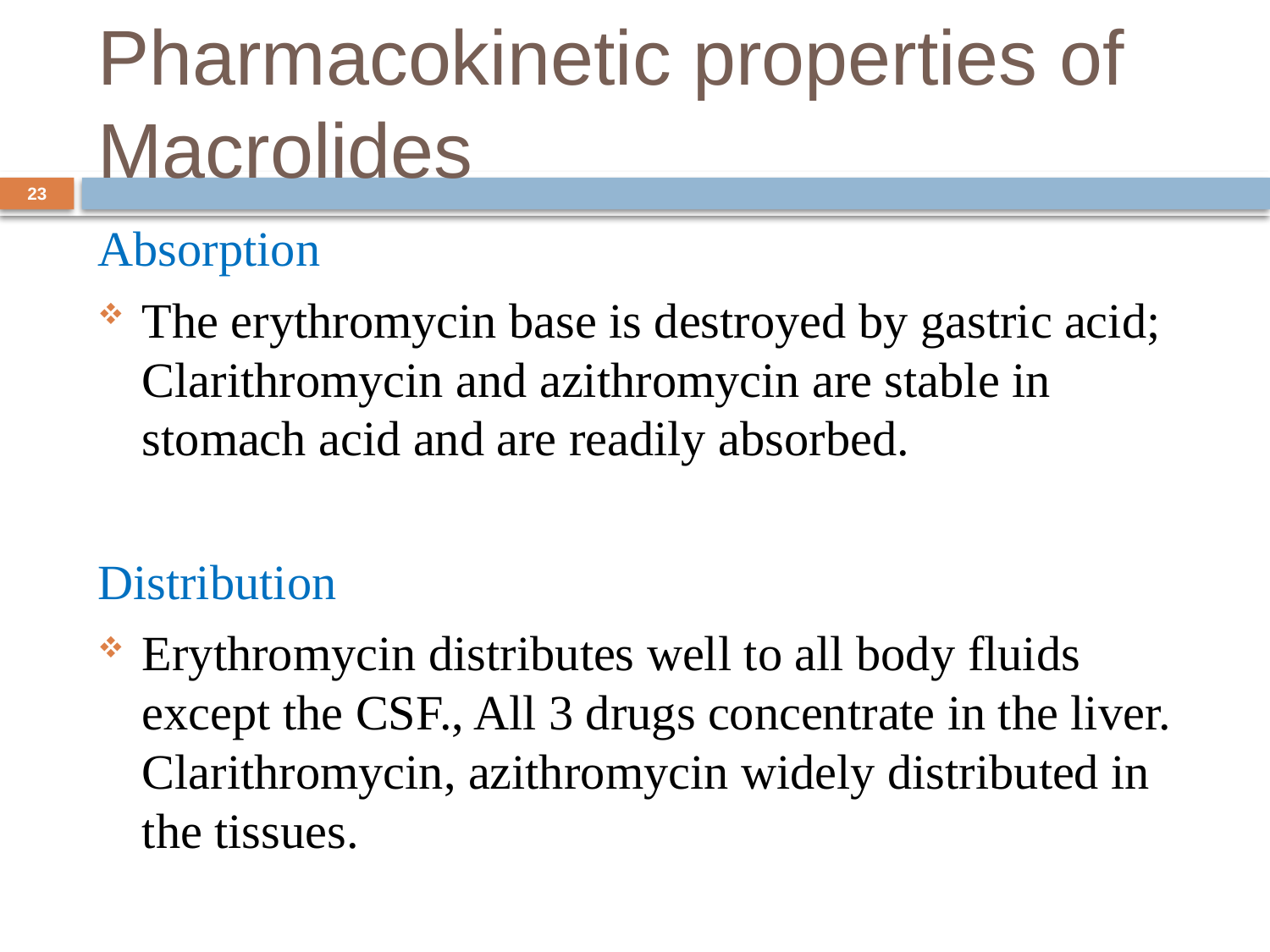

# Pharmacokinetic properties of Macrolides
23
Absorption
The erythromycin base is destroyed by gastric acid; Clarithromycin and azithromycin are stable in stomach acid and are readily absorbed.

Distribution
Erythromycin distributes well to all body fluids except the CSF., All 3 drugs concentrate in the liver. Clarithromycin, azithromycin widely distributed in the tissues.